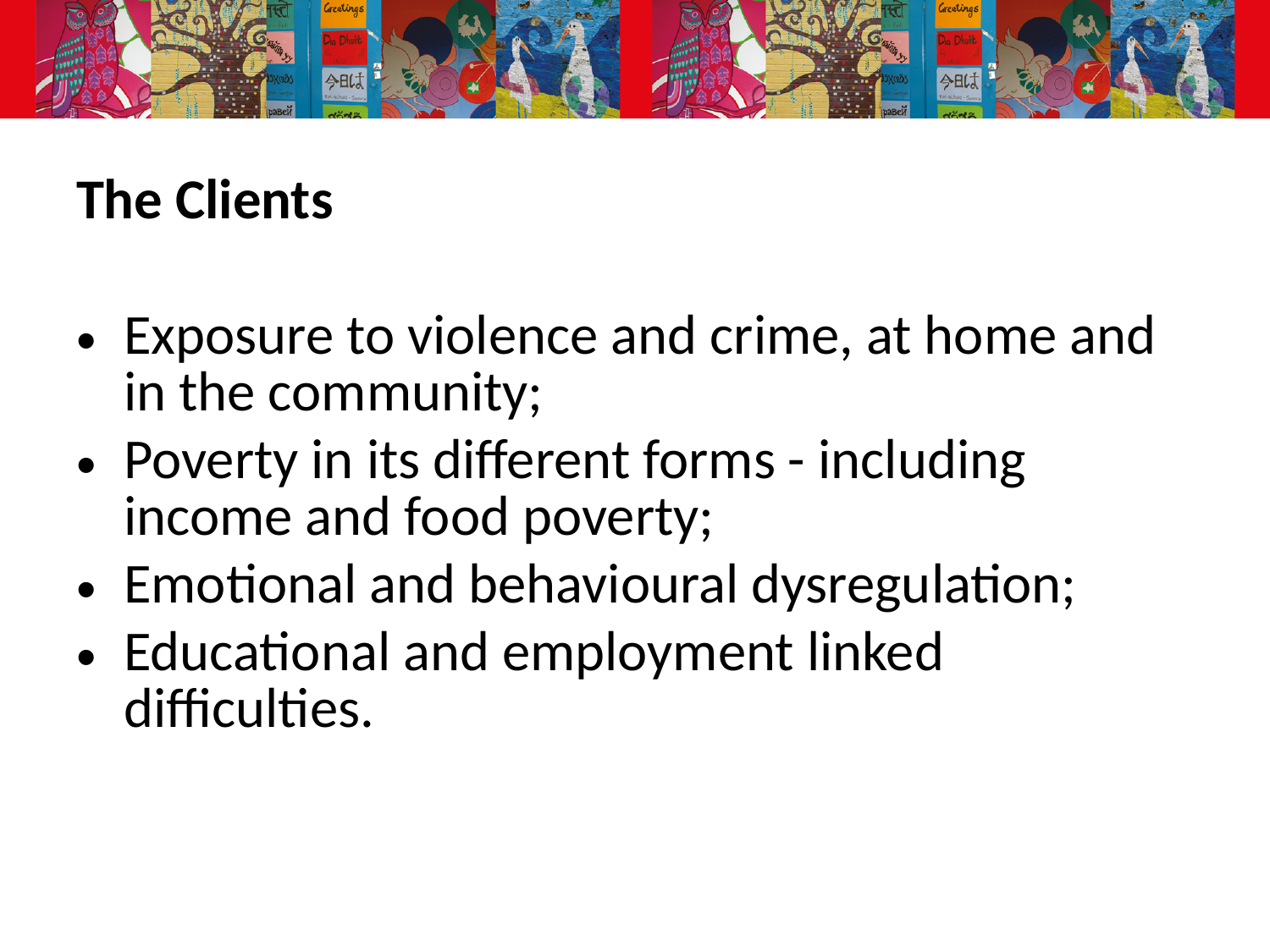

The Clients

Exposure to violence and crime, at home and in the community;
Poverty in its different forms - including income and food poverty;
Emotional and behavioural dysregulation;
Educational and employment linked difficulties.